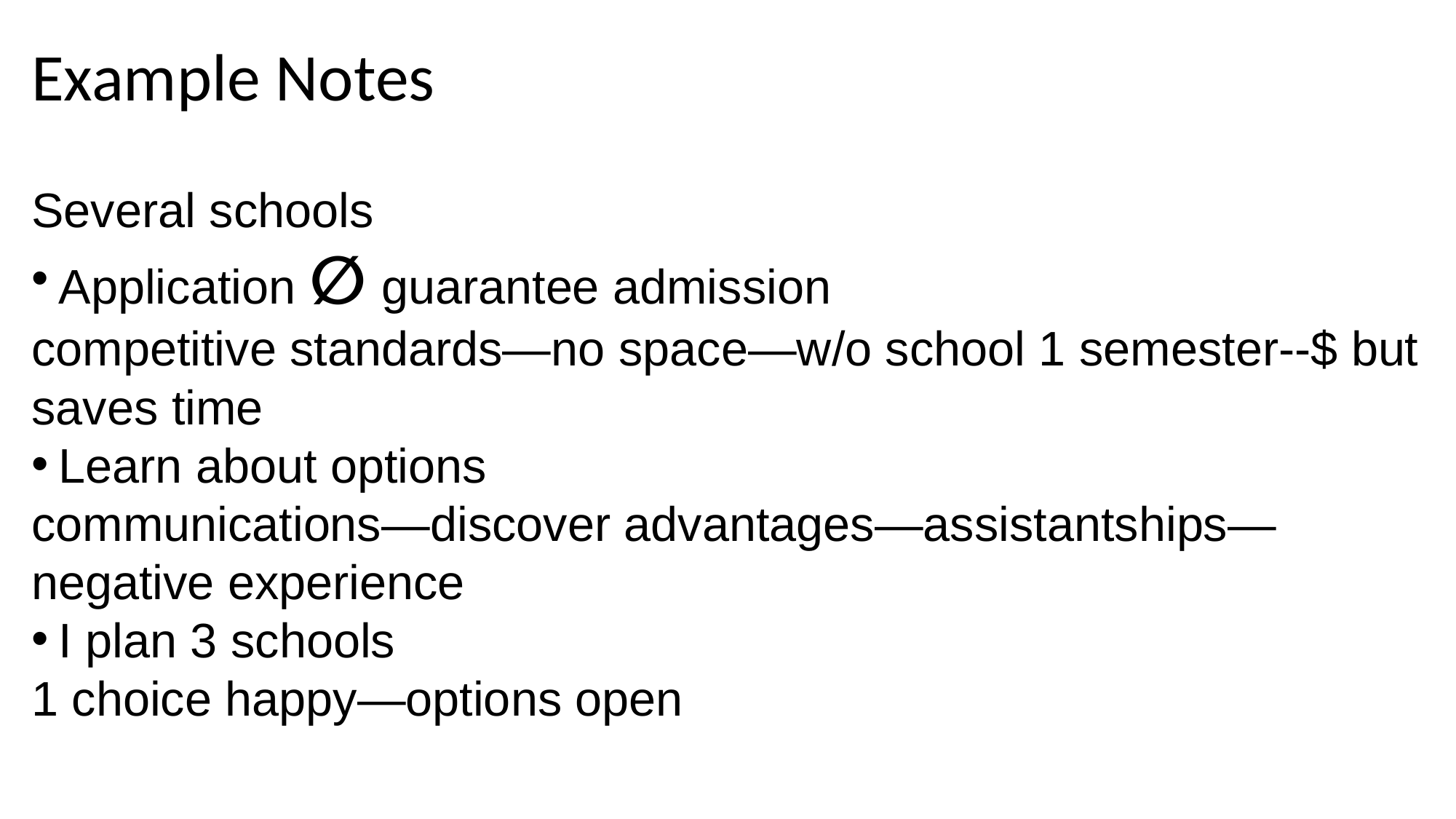

# Example Notes

Several schools
Application ∅ guarantee admission
competitive standards—no space—w/o school 1 semester--$ but saves time
Learn about options
communications—discover advantages—assistantships—negative experience
I plan 3 schools
1 choice happy—options open